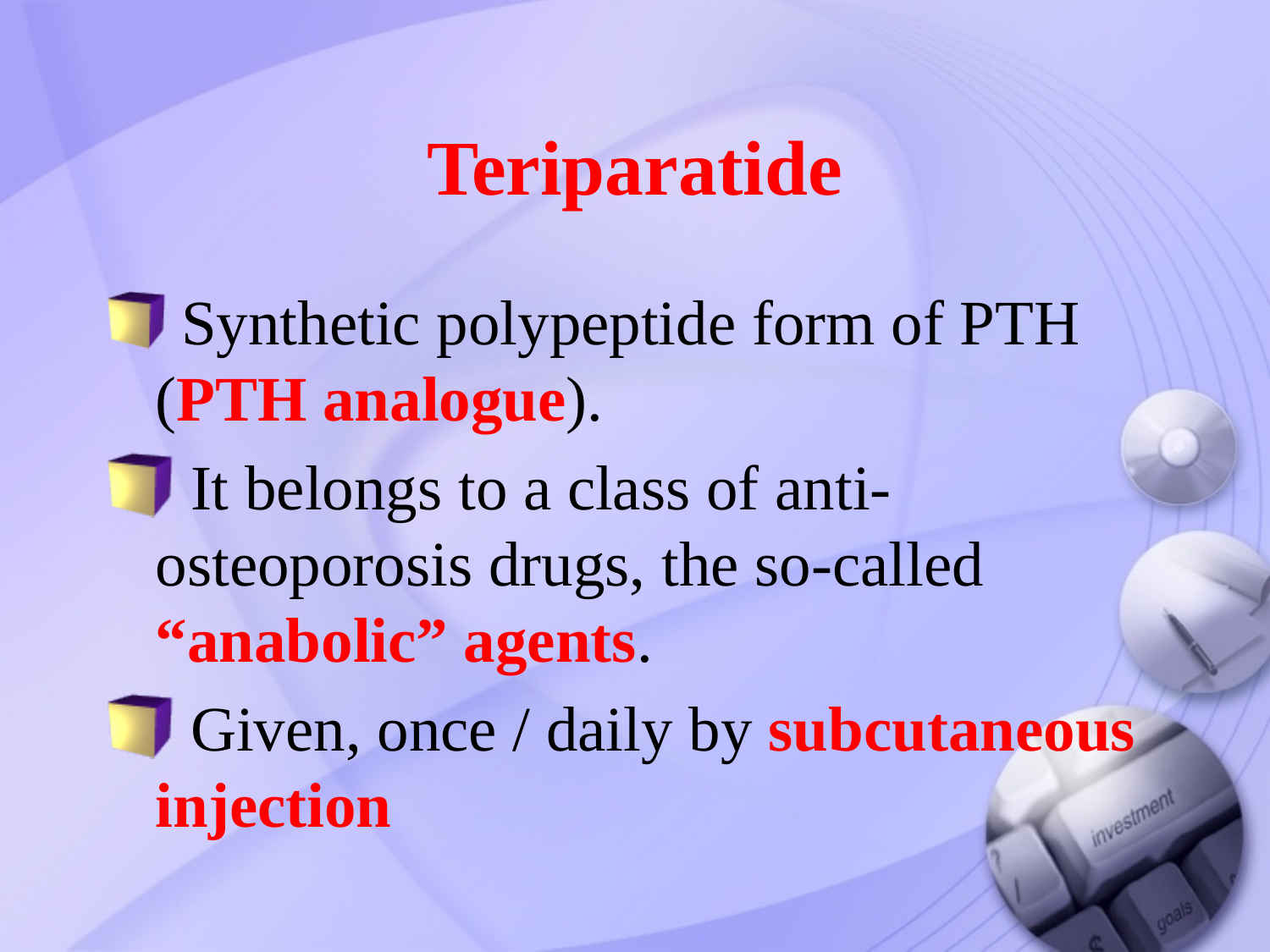

# Teriparatide
 Synthetic polypeptide form of PTH  (PTH analogue).
 It belongs to a class of anti-osteoporosis drugs, the so-called “anabolic” agents.
 Given, once / daily by subcutaneous injection